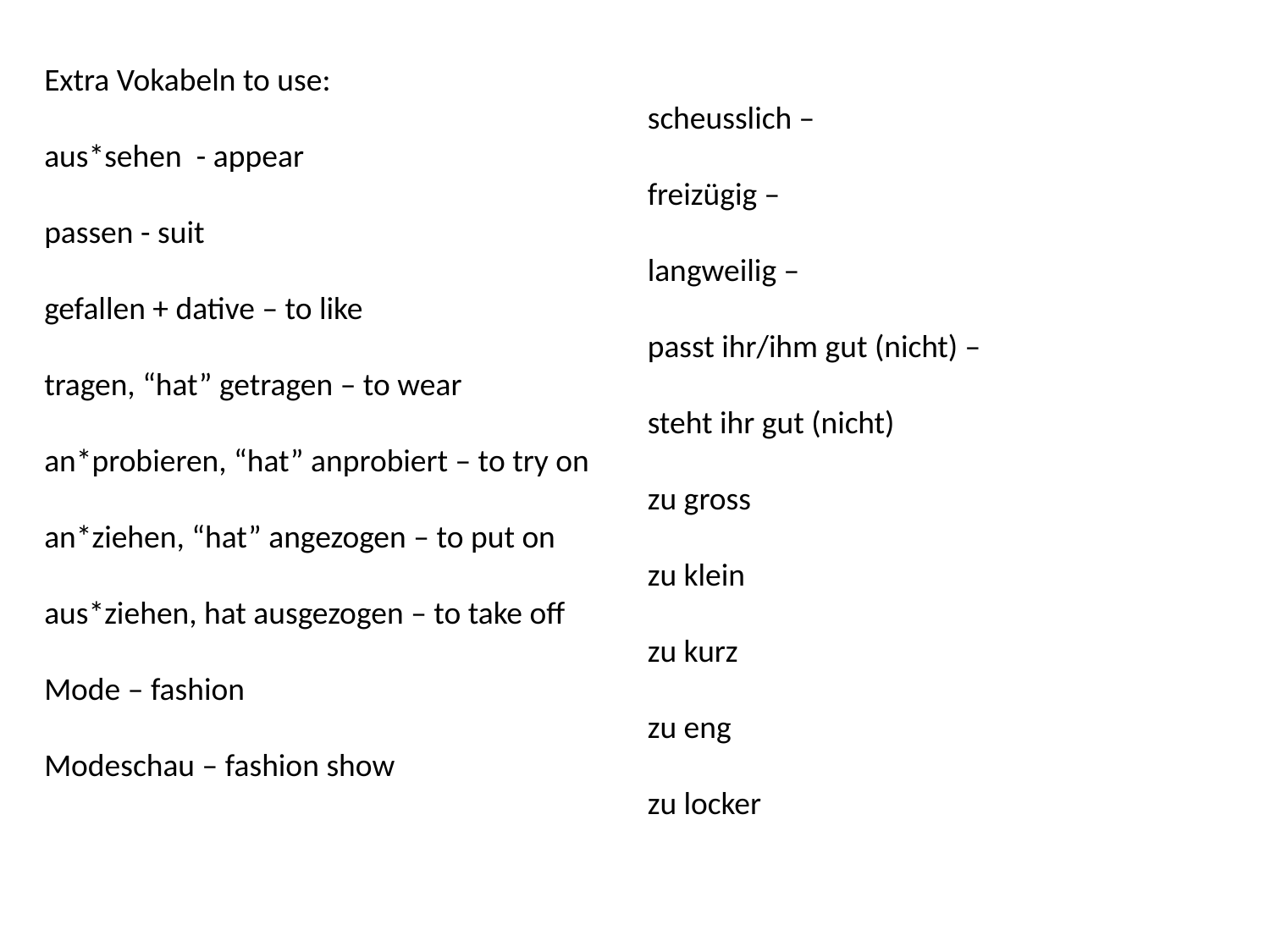

Extra Vokabeln to use:

aus*sehen  - appear

passen - suit

gefallen + dative – to like

tragen, “hat” getragen – to wear

an*probieren, “hat” anprobiert – to try on

an*ziehen, “hat” angezogen – to put on

aus*ziehen, hat ausgezogen – to take off

Mode – fashion

Modeschau – fashion show

scheusslich –
freizügig –
langweilig –
passt ihr/ihm gut (nicht) –
steht ihr gut (nicht)
zu gross
zu klein
zu kurz
zu eng
zu locker